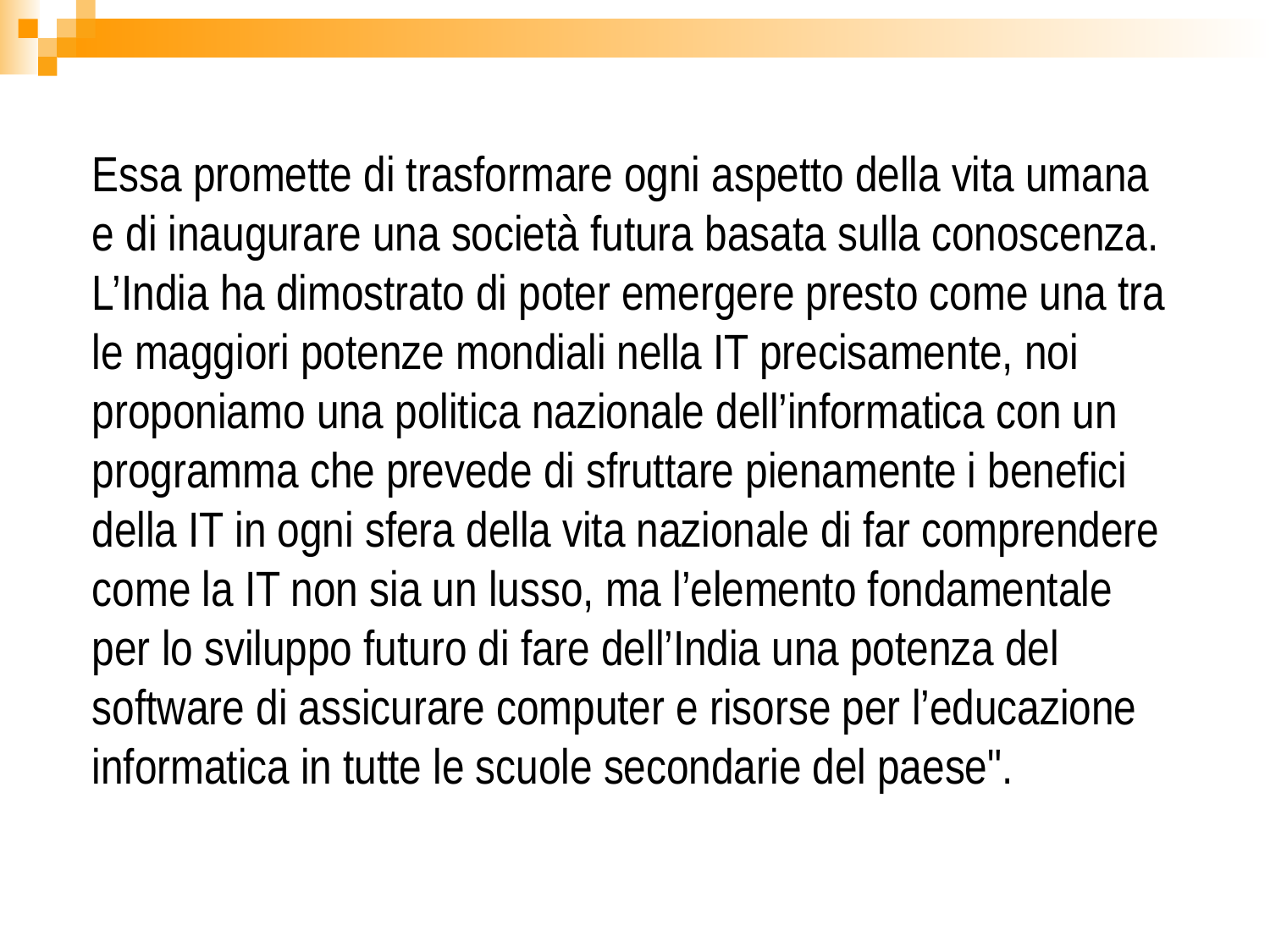

Essa promette di trasformare ogni aspetto della vita umana e di inaugurare una società futura basata sulla conoscenza. L’India ha dimostrato di poter emergere presto come una tra le maggiori potenze mondiali nella IT precisamente, noi proponiamo una politica nazionale dell’informatica con un programma che prevede di sfruttare pienamente i benefici della IT in ogni sfera della vita nazionale di far comprendere come la IT non sia un lusso, ma l’elemento fondamentale per lo sviluppo futuro di fare dell’India una potenza del software di assicurare computer e risorse per l’educazione informatica in tutte le scuole secondarie del paese".